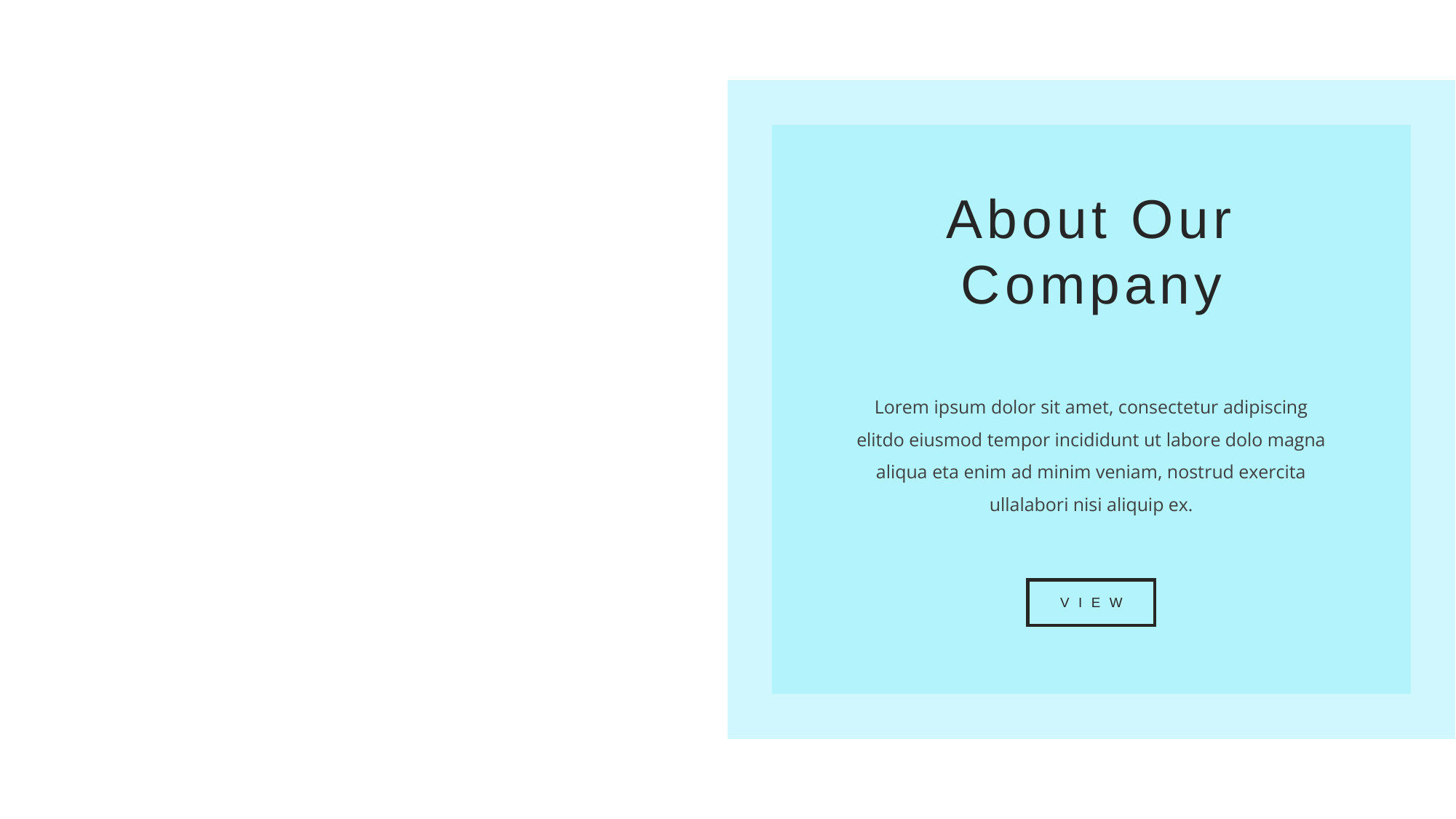

About Our Company
Lorem ipsum dolor sit amet, consectetur adipiscing elitdo eiusmod tempor incididunt ut labore dolo magna aliqua eta enim ad minim veniam, nostrud exercita ullalabori nisi aliquip ex.

VIEW